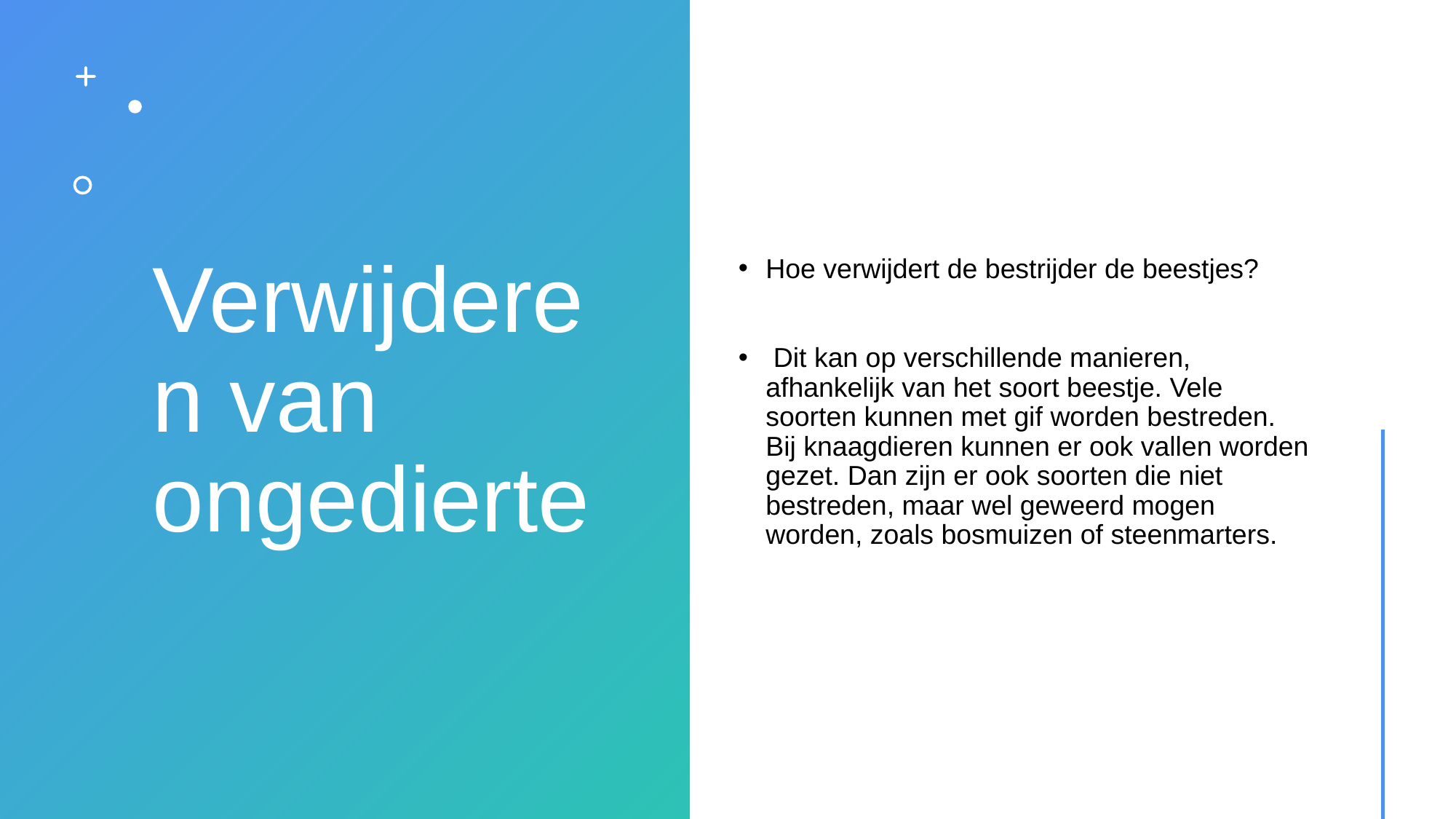

# Verwijderen van ongedierte
Hoe verwijdert de bestrijder de beestjes?

 Dit kan op verschillende manieren, afhankelijk van het soort beestje. Vele soorten kunnen met gif worden bestreden. Bij knaagdieren kunnen er ook vallen worden gezet. Dan zijn er ook soorten die niet bestreden, maar wel geweerd mogen worden, zoals bosmuizen of steenmarters.